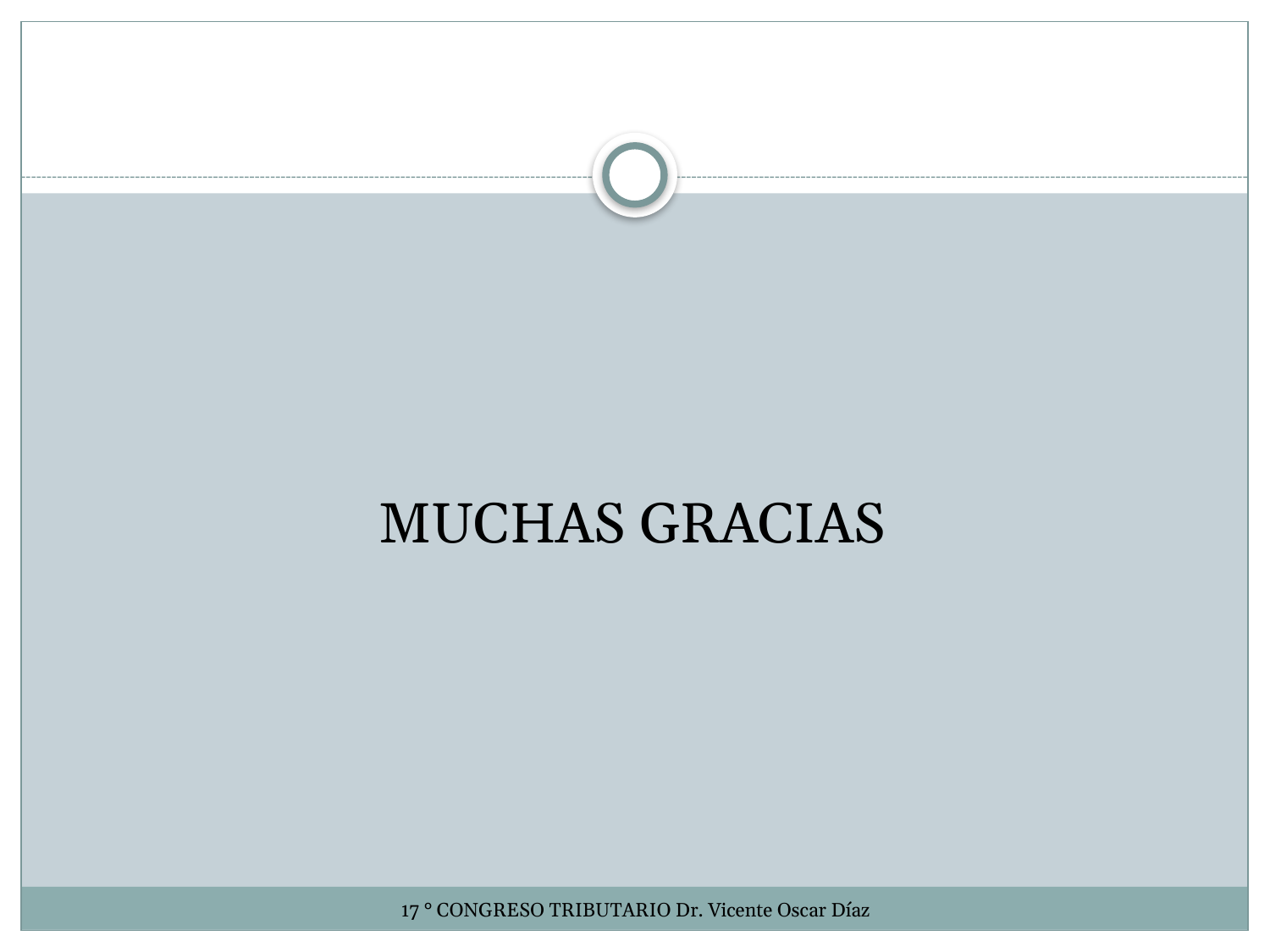

MUCHAS GRACIAS
17 ° CONGRESO TRIBUTARIO Dr. Vicente Oscar Díaz